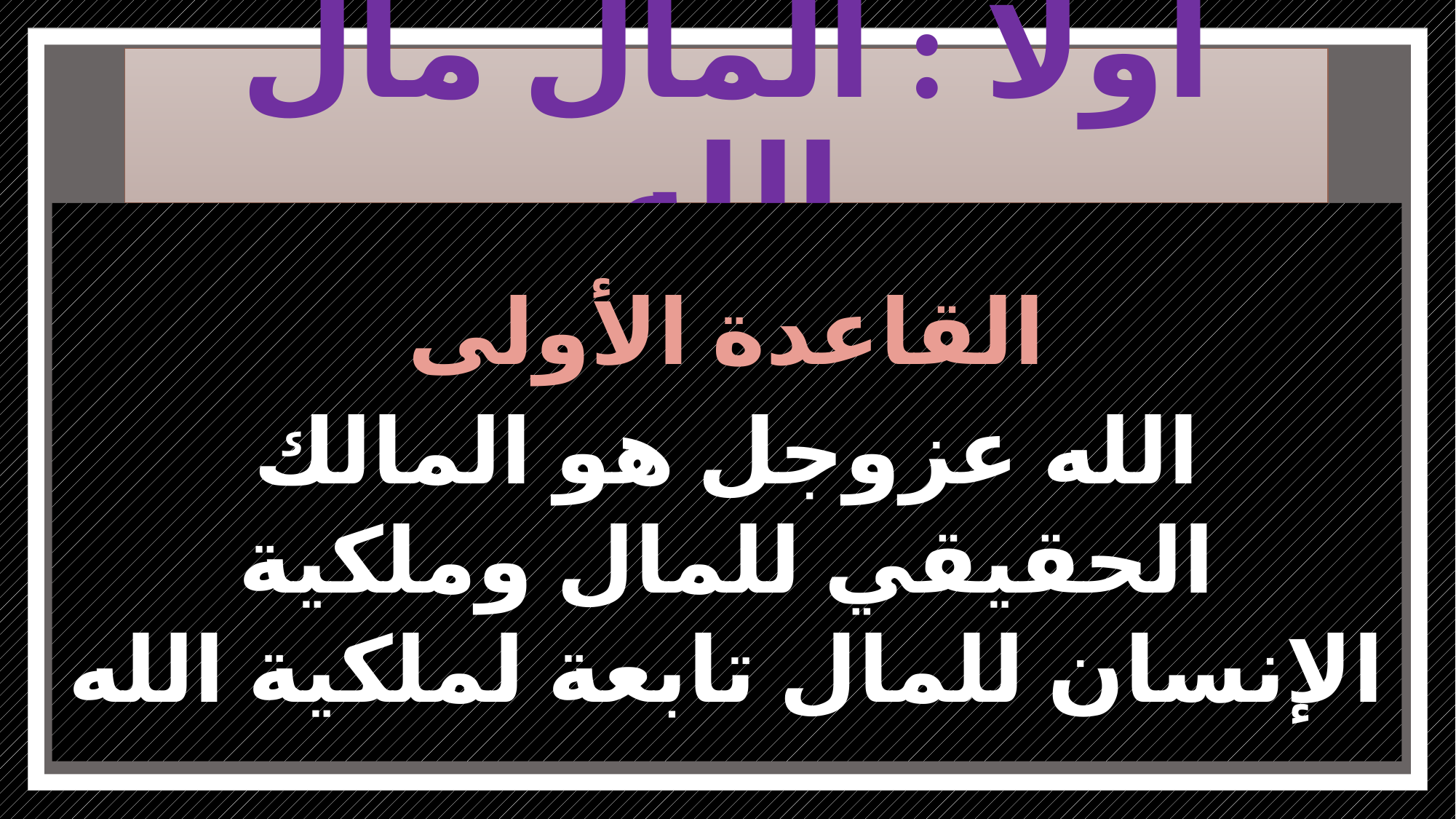

# أولاً : المال مال الله

القاعدة الأولى
الله عزوجل هو المالك الحقيقي للمال وملكية الإنسان للمال تابعة لملكية الله